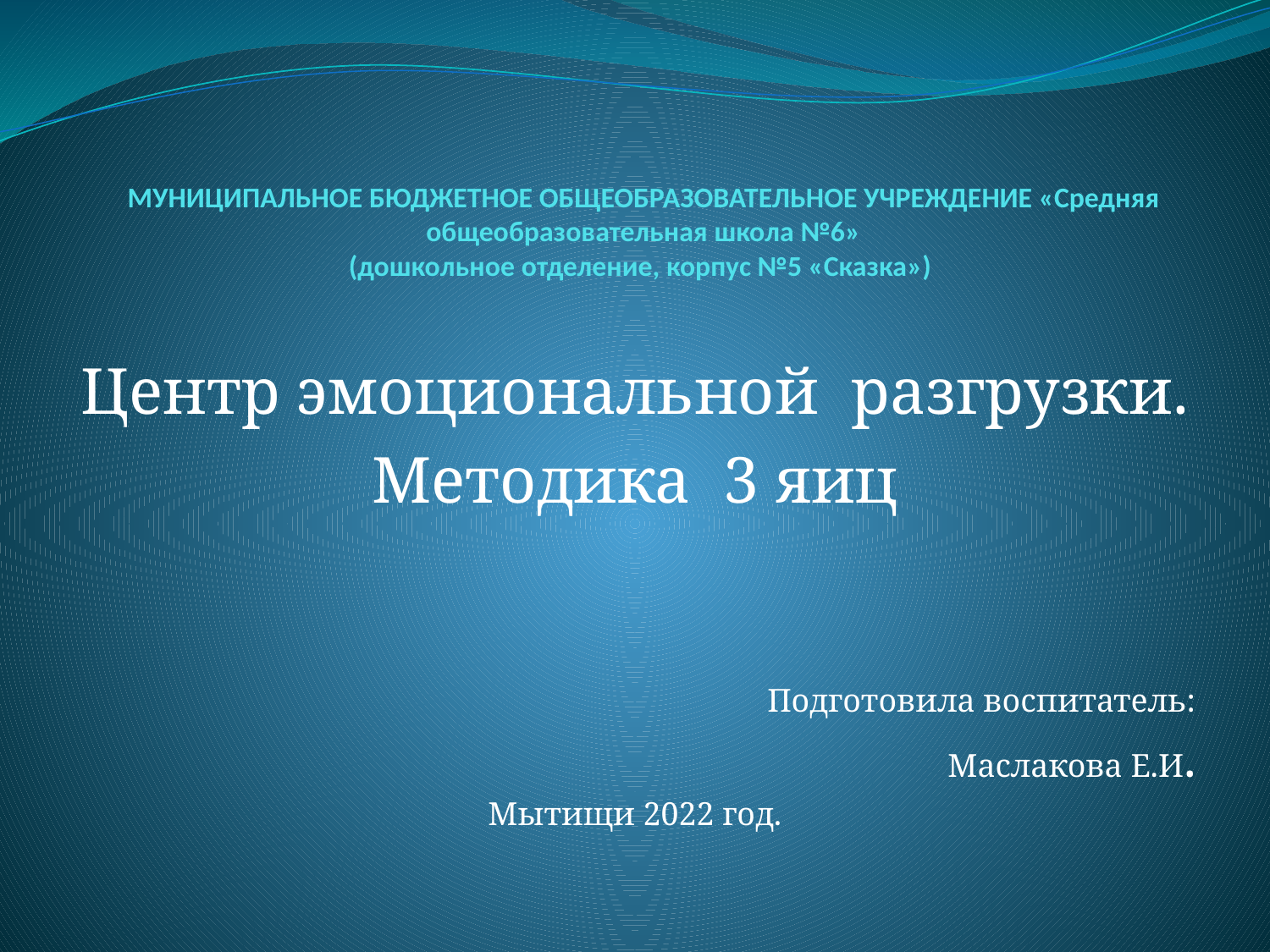

# МУНИЦИПАЛЬНОЕ БЮДЖЕТНОЕ ОБЩЕОБРАЗОВАТЕЛЬНОЕ УЧРЕЖДЕНИЕ «Средняя общеобразовательная школа №6» (дошкольное отделение, корпус №5 «Сказка»)

Центр эмоциональной  разгрузки.
Методика  3 яиц

Подготовила воспитатель:
Маслакова Е.И.
Мытищи 2022 год.